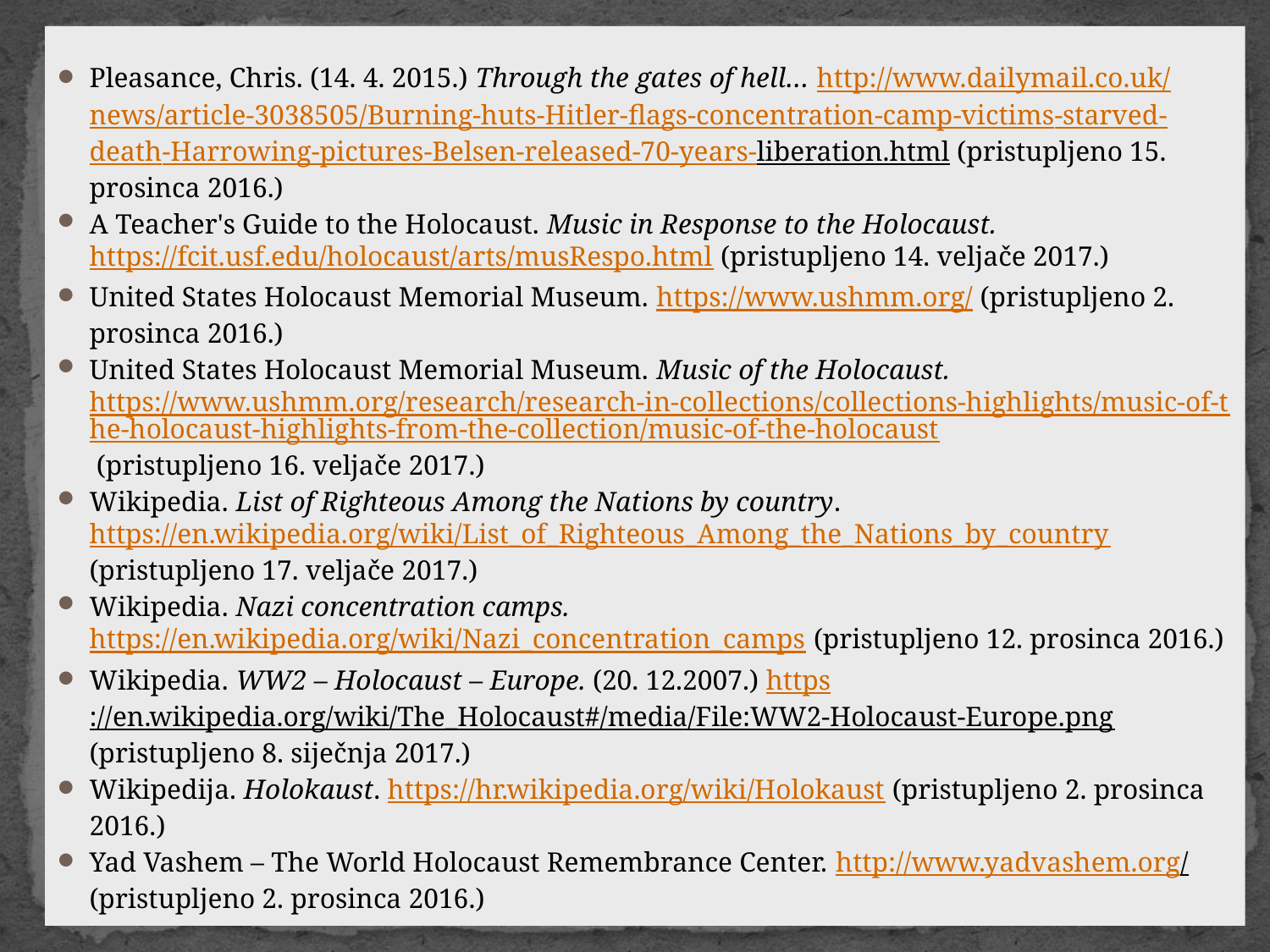

Pleasance, Chris. (14. 4. 2015.) Through the gates of hell… http://www.dailymail.co.uk/news/article-3038505/Burning-huts-Hitler-flags-concentration-camp-victims-starved-death-Harrowing-pictures-Belsen-released-70-years-liberation.html (pristupljeno 15. prosinca 2016.)
A Teacher's Guide to the Holocaust. Music in Response to the Holocaust. https://fcit.usf.edu/holocaust/arts/musRespo.html (pristupljeno 14. veljače 2017.)
United States Holocaust Memorial Museum. https://www.ushmm.org/ (pristupljeno 2. prosinca 2016.)
United States Holocaust Memorial Museum. Music of the Holocaust. https://www.ushmm.org/research/research-in-collections/collections-highlights/music-of-the-holocaust-highlights-from-the-collection/music-of-the-holocaust (pristupljeno 16. veljače 2017.)
Wikipedia. List of Righteous Among the Nations by country. https://en.wikipedia.org/wiki/List_of_Righteous_Among_the_Nations_by_country (pristupljeno 17. veljače 2017.)
Wikipedia. Nazi concentration camps. https://en.wikipedia.org/wiki/Nazi_concentration_camps (pristupljeno 12. prosinca 2016.)
Wikipedia. WW2 – Holocaust – Europe. (20. 12.2007.) https://en.wikipedia.org/wiki/The_Holocaust#/media/File:WW2-Holocaust-Europe.png (pristupljeno 8. siječnja 2017.)
Wikipedija. Holokaust. https://hr.wikipedia.org/wiki/Holokaust (pristupljeno 2. prosinca 2016.)
Yad Vashem – The World Holocaust Remembrance Center. http://www.yadvashem.org/ (pristupljeno 2. prosinca 2016.)